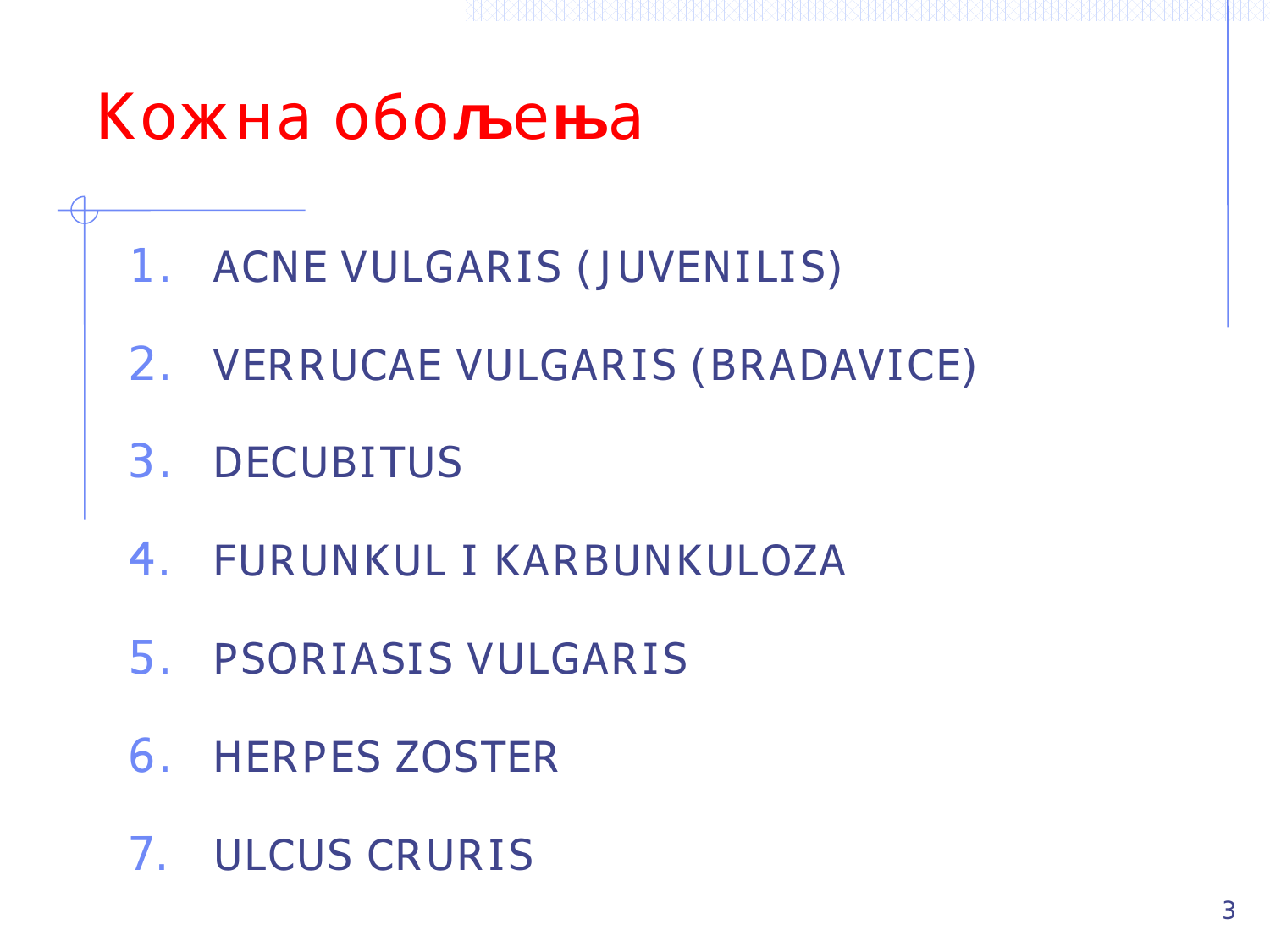

# Кожна обољења
ACNE VULGARIS (JUVENILIS)

VERRUCAE VULGARIS (BRADAVICE)

DECUBITUS

FURUNKUL I KARBUNKULOZA

PSORIASIS VULGARIS

HERPES ZOSTER

ULCUS CRURIS

3